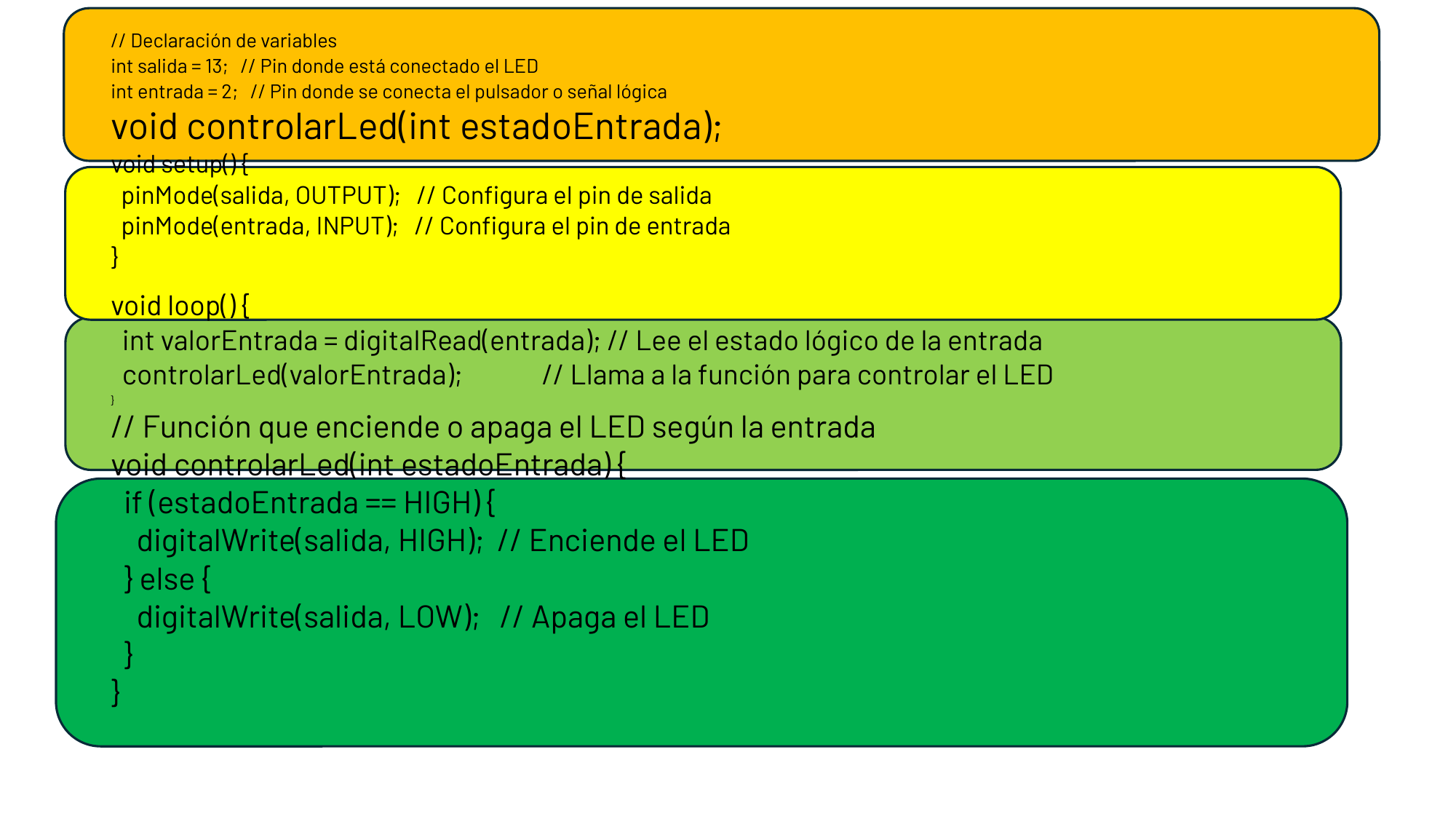

// Declaración de variables
int salida = 13;   // Pin donde está conectado el LED
int entrada = 2;   // Pin donde se conecta el pulsador o señal lógica
void controlarLed(int estadoEntrada);
void setup() {
  pinMode(salida, OUTPUT);   // Configura el pin de salida
  pinMode(entrada, INPUT);   // Configura el pin de entrada
}

void loop() {
  int valorEntrada = digitalRead(entrada); // Lee el estado lógico de la entrada
  controlarLed(valorEntrada);              // Llama a la función para controlar el LED
}
// Función que enciende o apaga el LED según la entrada
void controlarLed(int estadoEntrada) {
  if (estadoEntrada == HIGH) {
    digitalWrite(salida, HIGH);  // Enciende el LED
  } else {
    digitalWrite(salida, LOW);   // Apaga el LED
  }
}